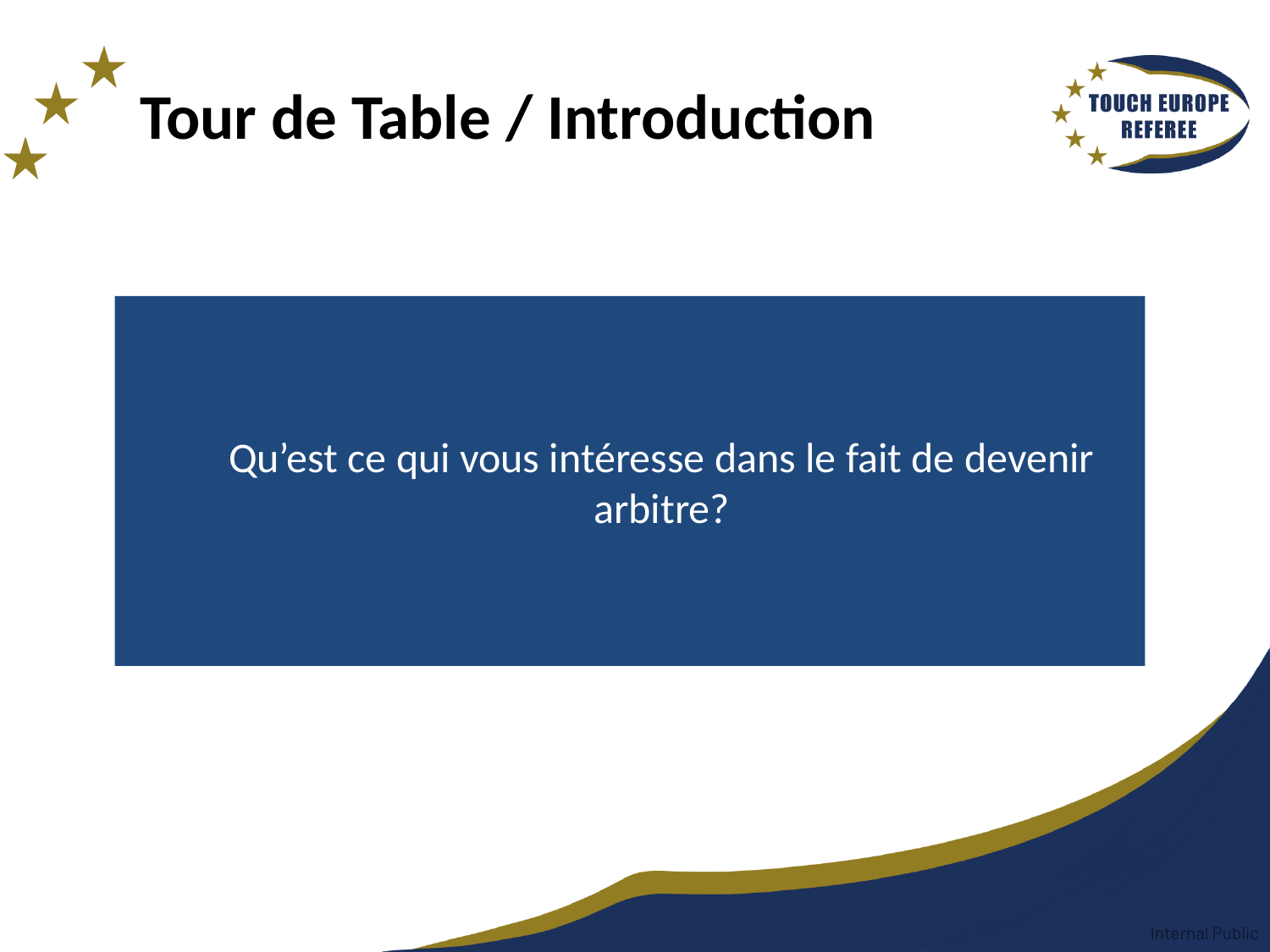

# Tour de Table / Introduction
Qu’est ce qui vous intéresse dans le fait de devenir arbitre?